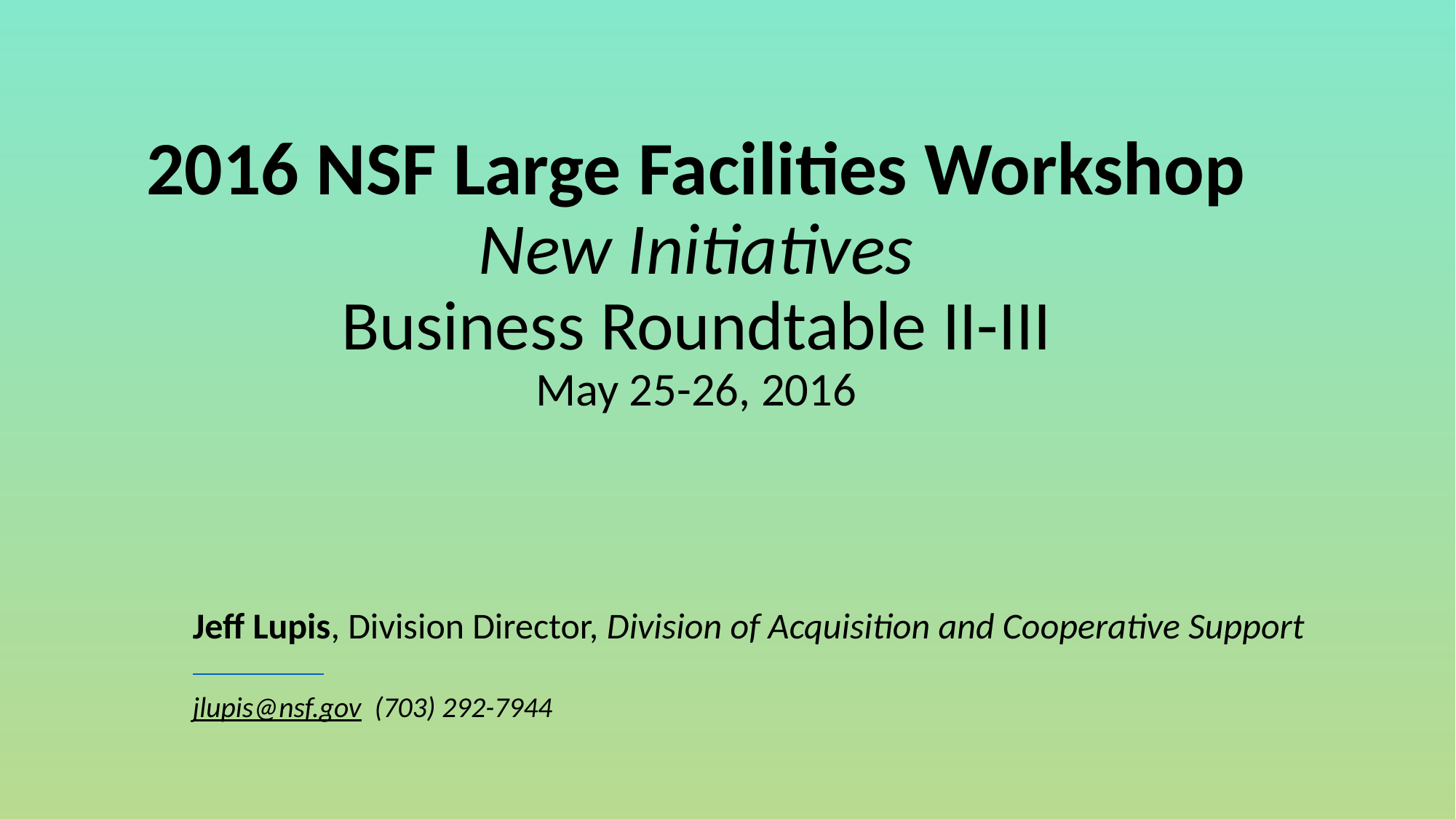

# 2016 NSF Large Facilities Workshop New Initiatives Business Roundtable II-III May 25-26, 2016
Jeff Lupis, Division Director, Division of Acquisition and Cooperative Support
jlupis@nsf.gov  (703) 292-7944